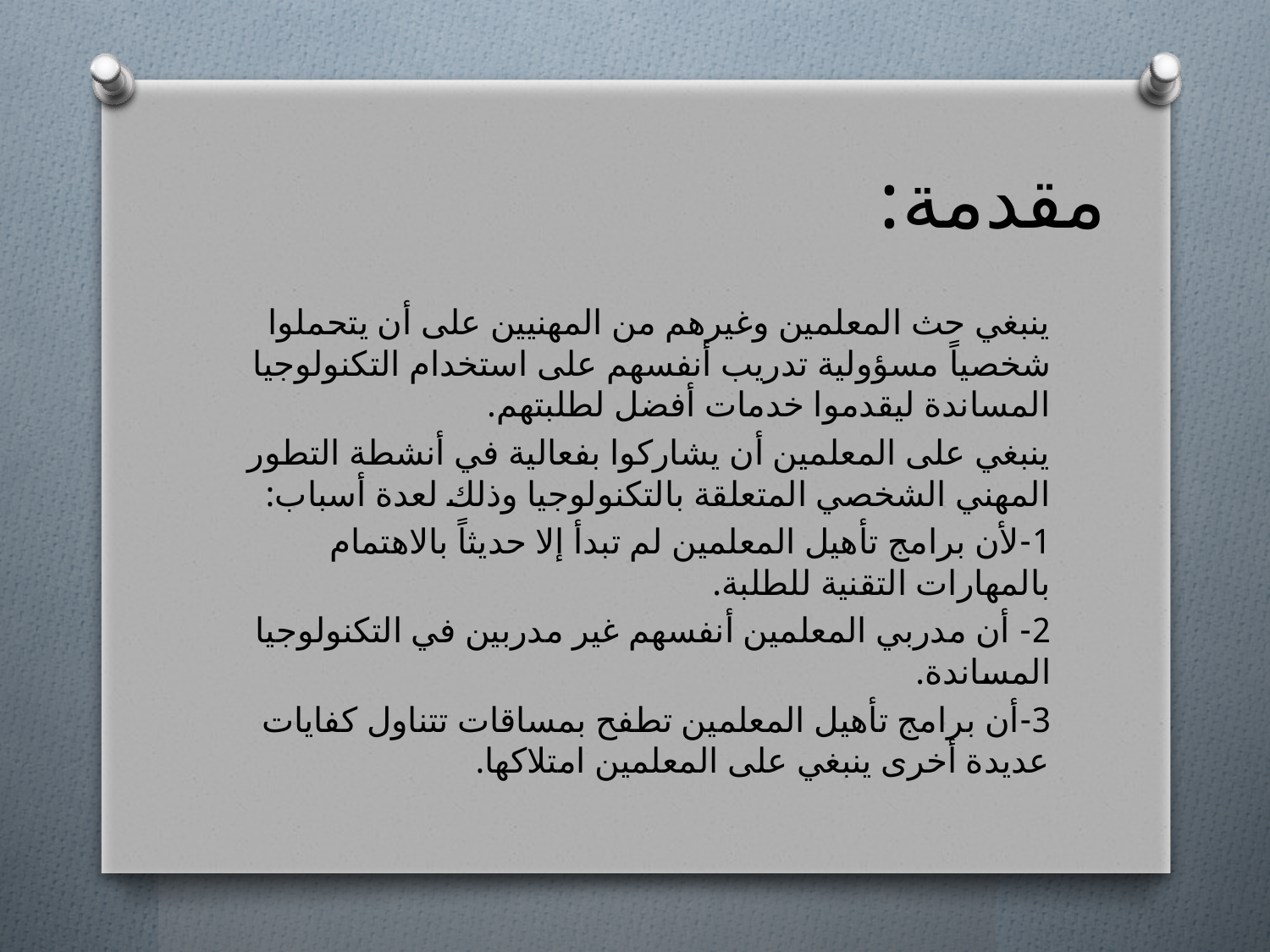

# مقدمة:
ينبغي حث المعلمين وغيرهم من المهنيين على أن يتحملوا شخصياً مسؤولية تدريب أنفسهم على استخدام التكنولوجيا المساندة ليقدموا خدمات أفضل لطلبتهم.
ينبغي على المعلمين أن يشاركوا بفعالية في أنشطة التطور المهني الشخصي المتعلقة بالتكنولوجيا وذلك لعدة أسباب:
1-لأن برامج تأهيل المعلمين لم تبدأ إلا حديثاً بالاهتمام بالمهارات التقنية للطلبة.
2- أن مدربي المعلمين أنفسهم غير مدربين في التكنولوجيا المساندة.
3-أن برامج تأهيل المعلمين تطفح بمساقات تتناول كفايات عديدة أخرى ينبغي على المعلمين امتلاكها.